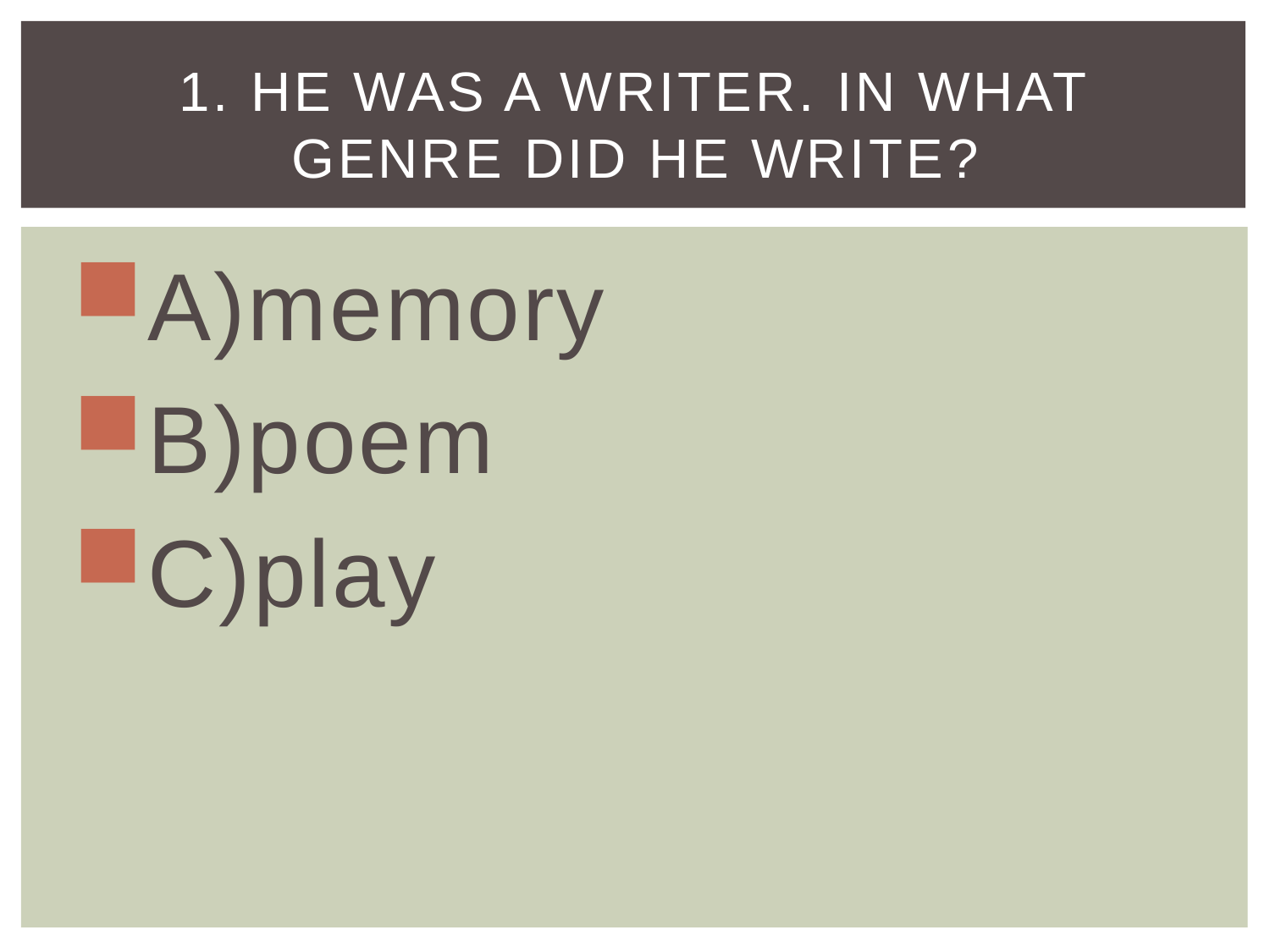

# 1. He was a writer. In what genre did he write?
А)memory
B)poem
C)play